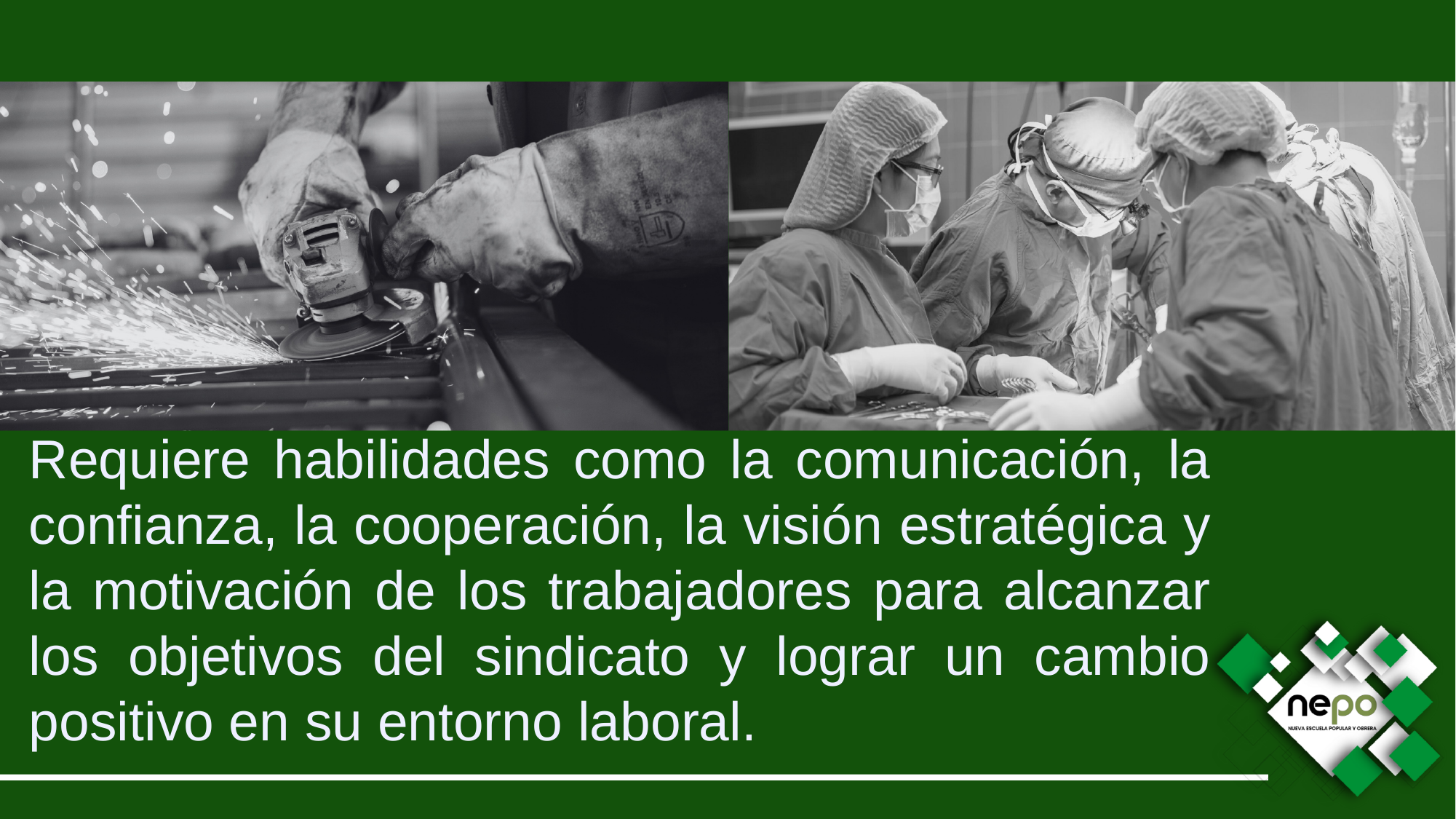

Requiere habilidades como la comunicación, la confianza, la cooperación, la visión estratégica y la motivación de los trabajadores para alcanzar los objetivos del sindicato y lograr un cambio positivo en su entorno laboral.